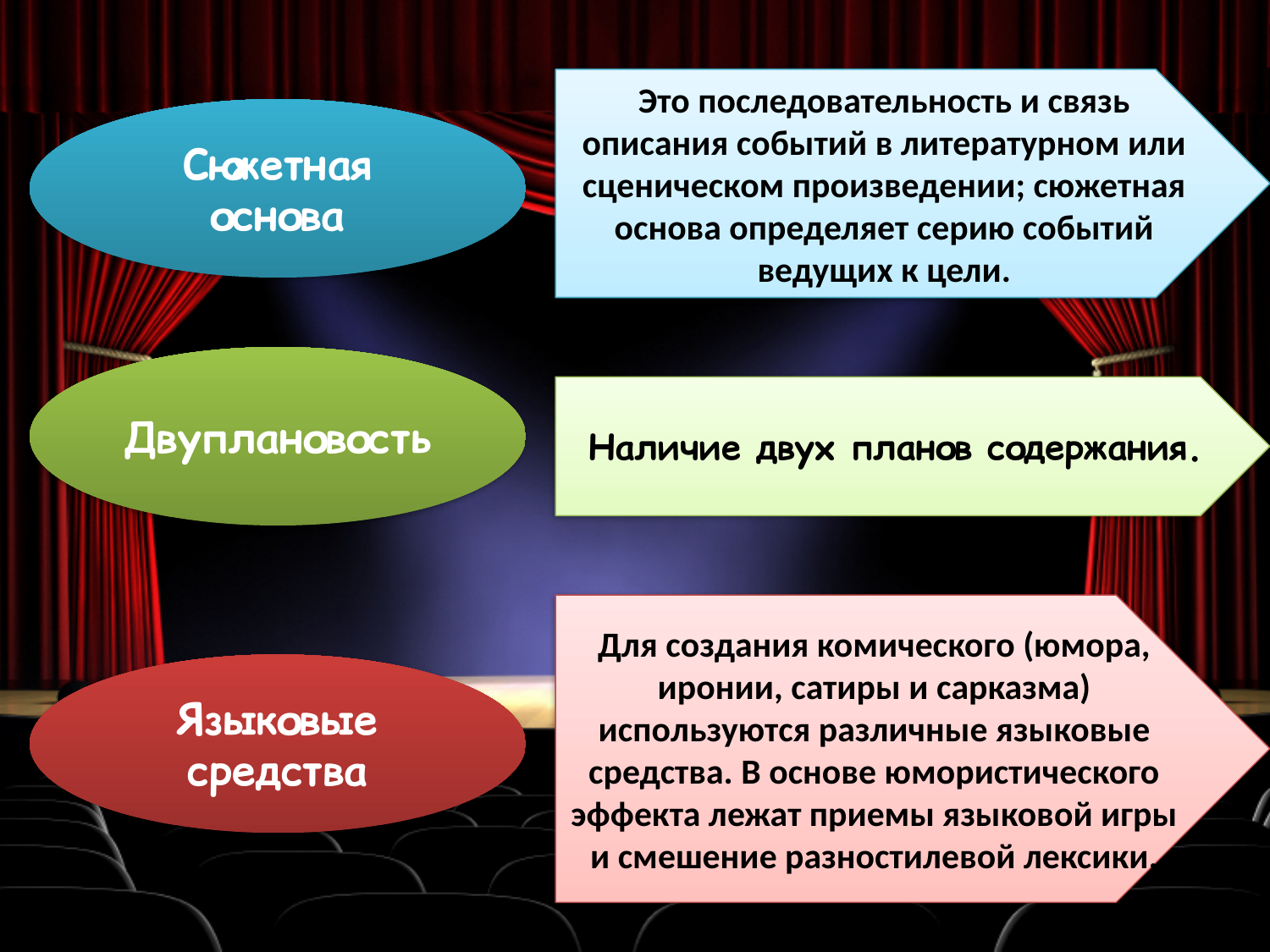

Это последовательность и связь описания событий в литературном или сценическом произведении; сюжетная основа определяет серию событий ведущих к цели.
Сюжетная основа
Двуплановость
Наличие двух планов содержания.
Для создания комического (юмора, иронии, сатиры и сарказма) используются различные языковые средства. В основе юмористического эффекта лежат приемы языковой игры и смешение разностилевой лексики.
Языковые средства